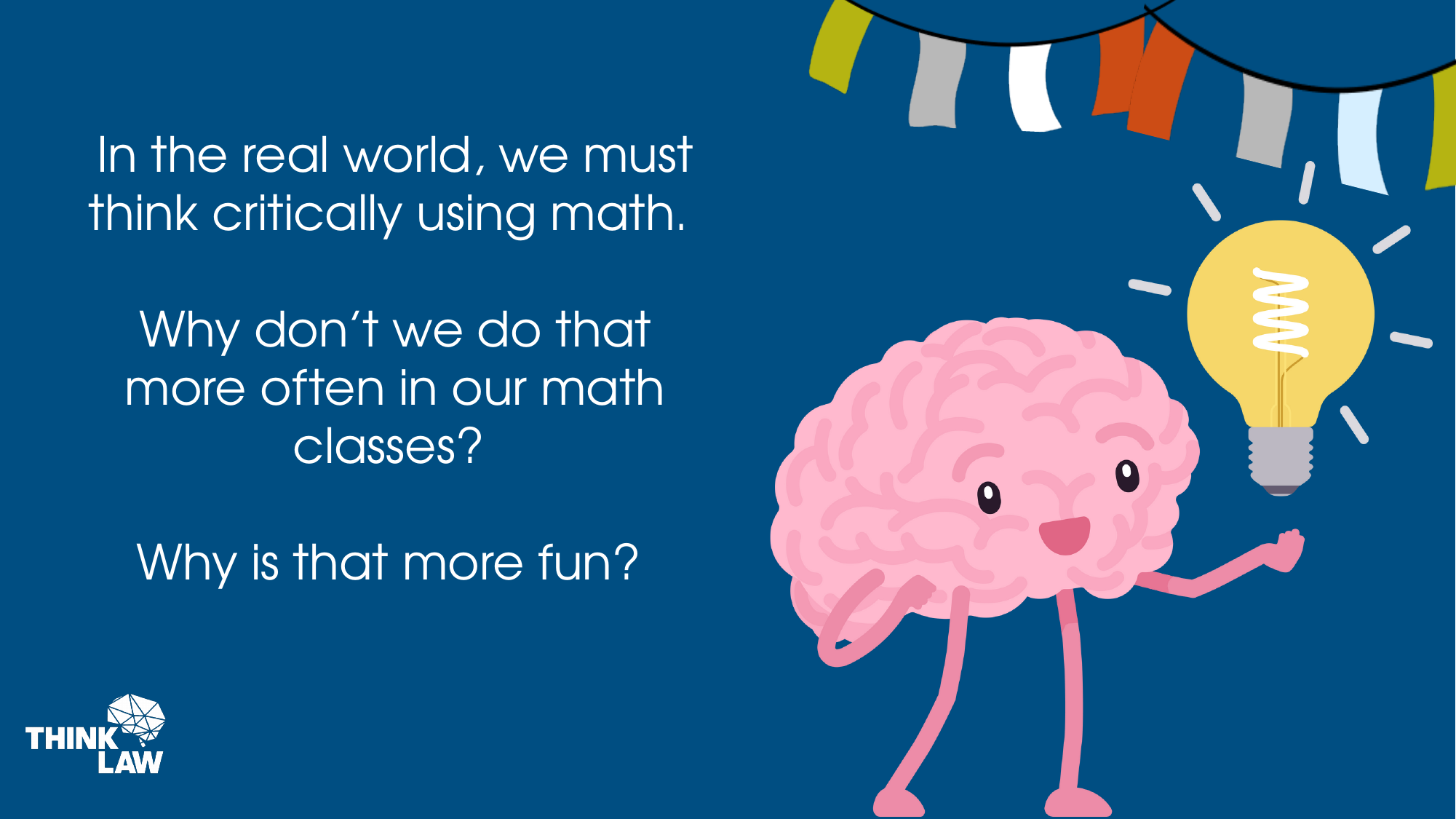

In the real world, we must think critically using math.

Why don’t we do that more often in our math classes?

Why is that more fun?